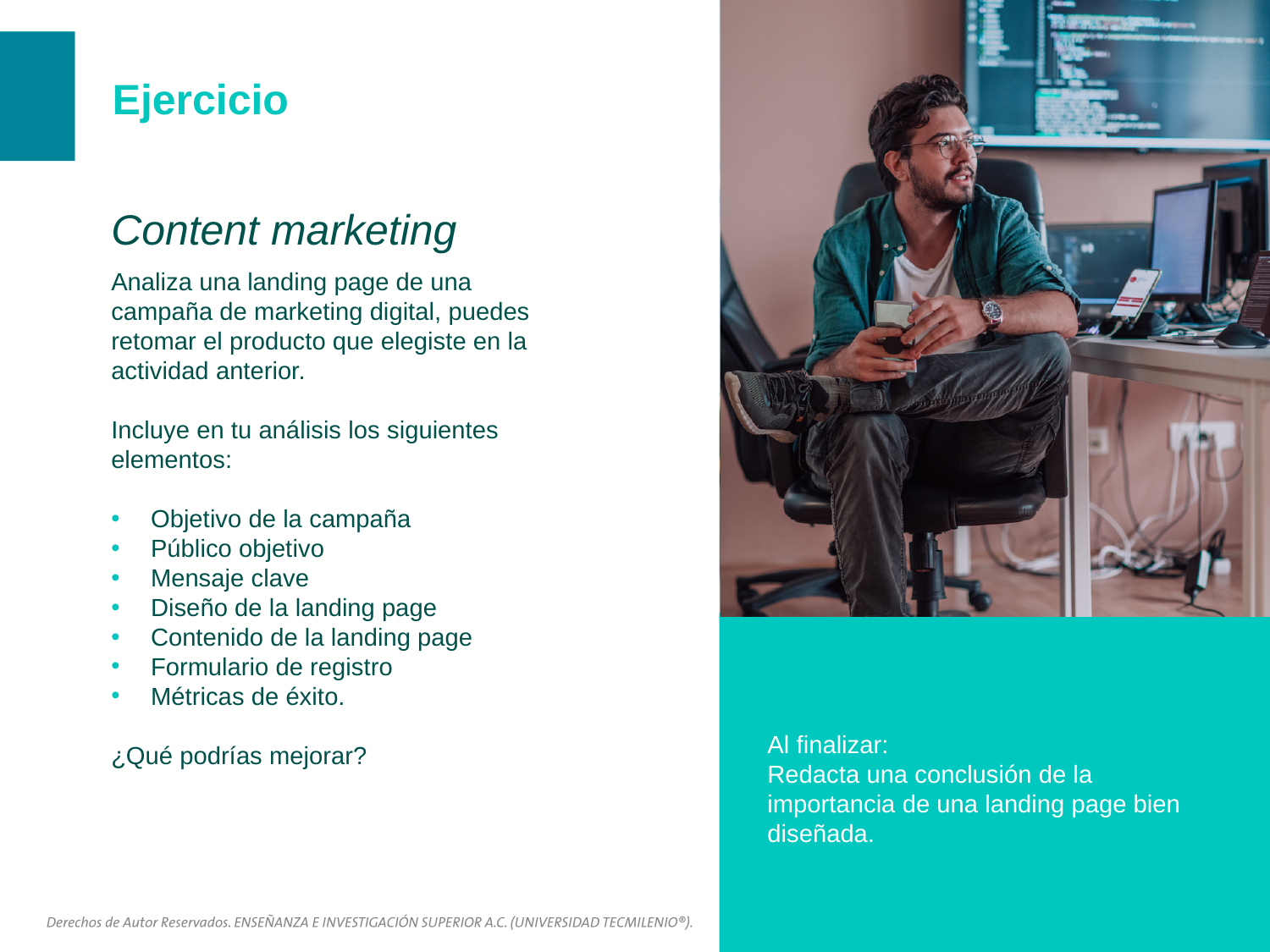

Content marketing
Analiza una landing page de una campaña de marketing digital, puedes retomar el producto que elegiste en la actividad anterior.

Incluye en tu análisis los siguientes elementos:

Objetivo de la campaña
Público objetivo
Mensaje clave
Diseño de la landing page
Contenido de la landing page
Formulario de registro
Métricas de éxito.

¿Qué podrías mejorar?

Al finalizar:
Redacta una conclusión de la importancia de una landing page bien diseñada.